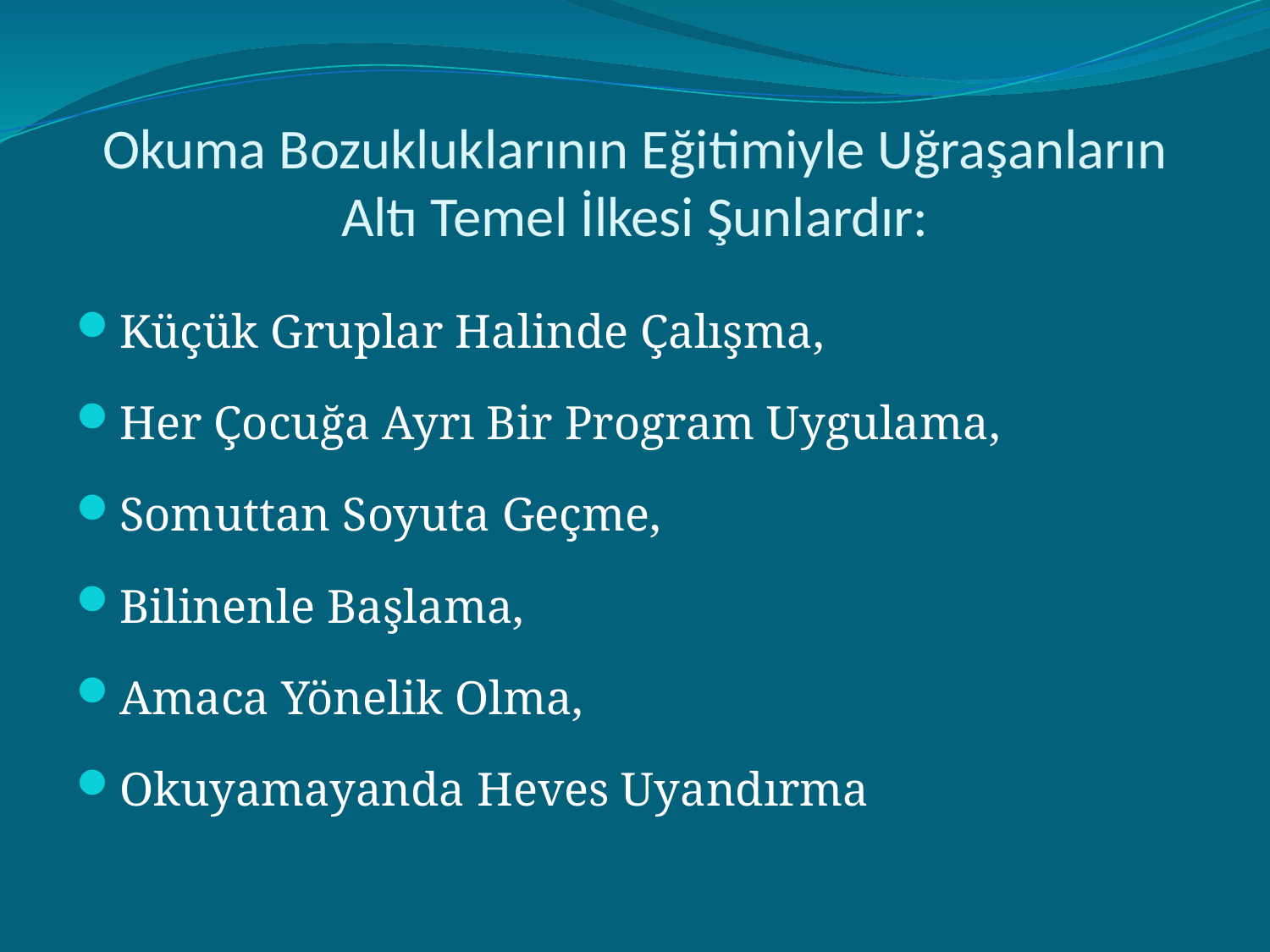

# Okuma Bozukluklarının Eğitimiyle Uğraşanların Altı Temel İlkesi Şunlardır:
Küçük Gruplar Halinde Çalışma,
Her Çocuğa Ayrı Bir Program Uygulama,
Somuttan Soyuta Geçme,
Bilinenle Başlama,
Amaca Yönelik Olma,
Okuyamayanda Heves Uyandırma